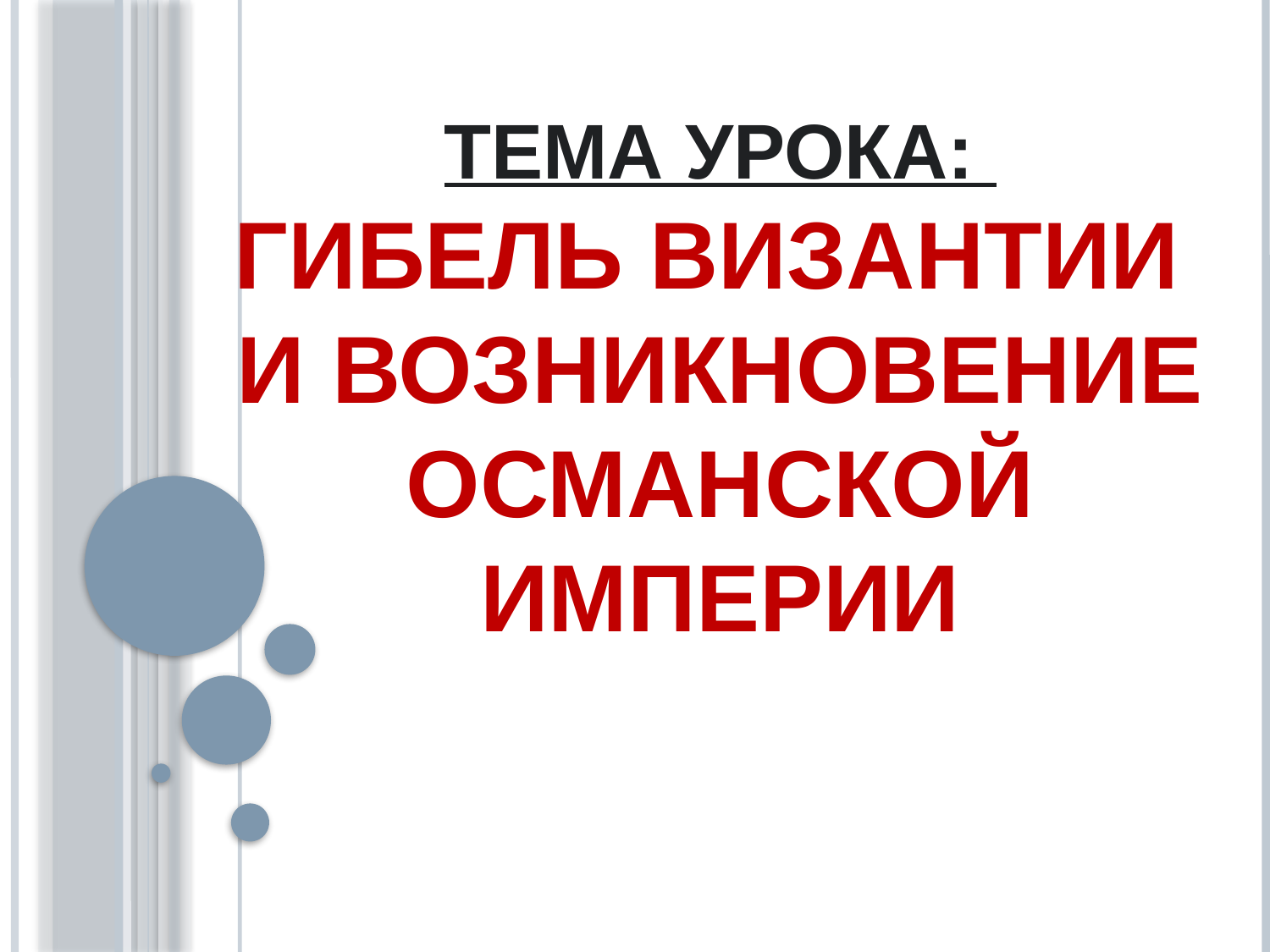

# Тема урока: Гибель Византии и возникновение Османской империи